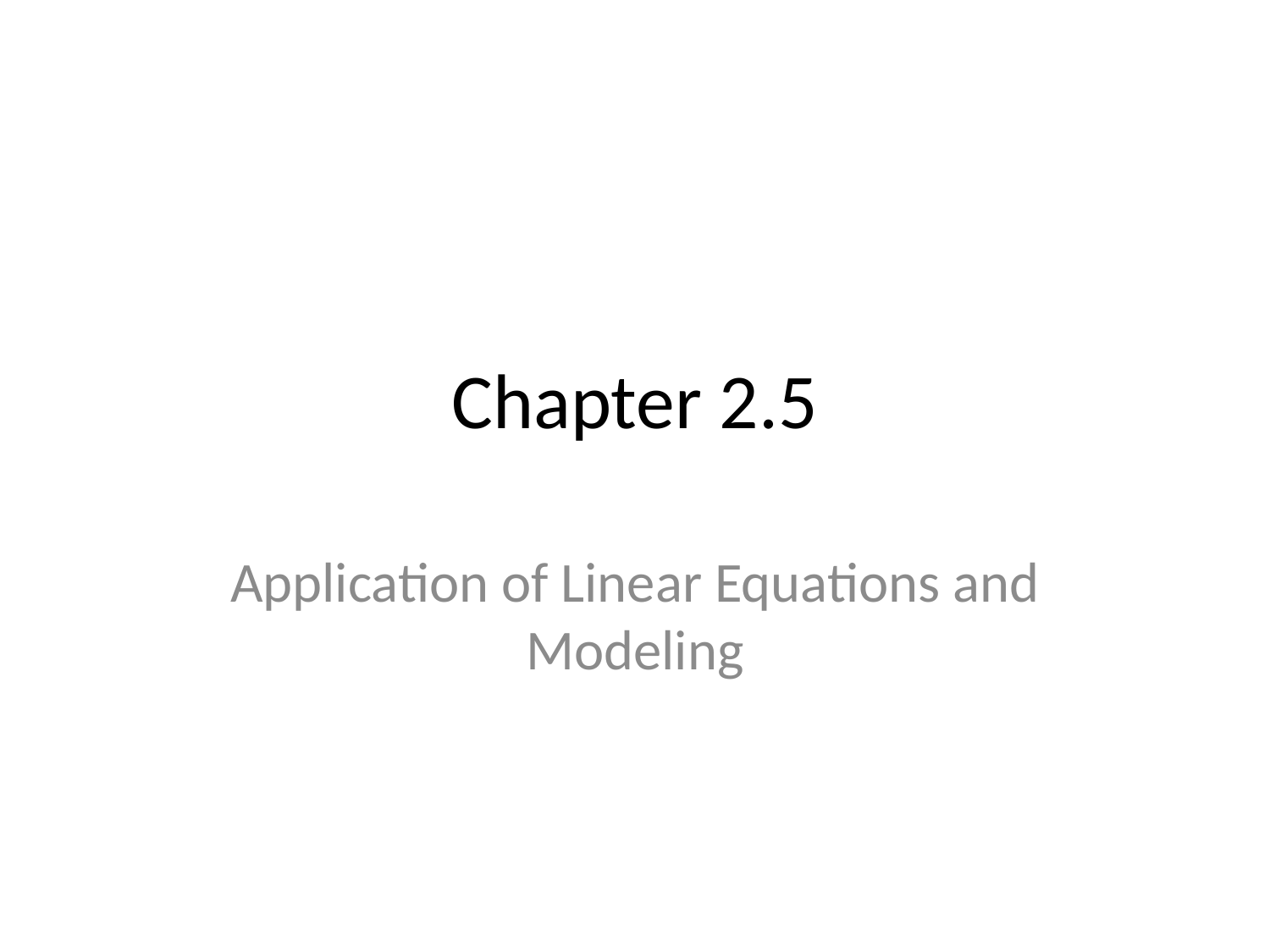

# Chapter 2.5
Application of Linear Equations and Modeling